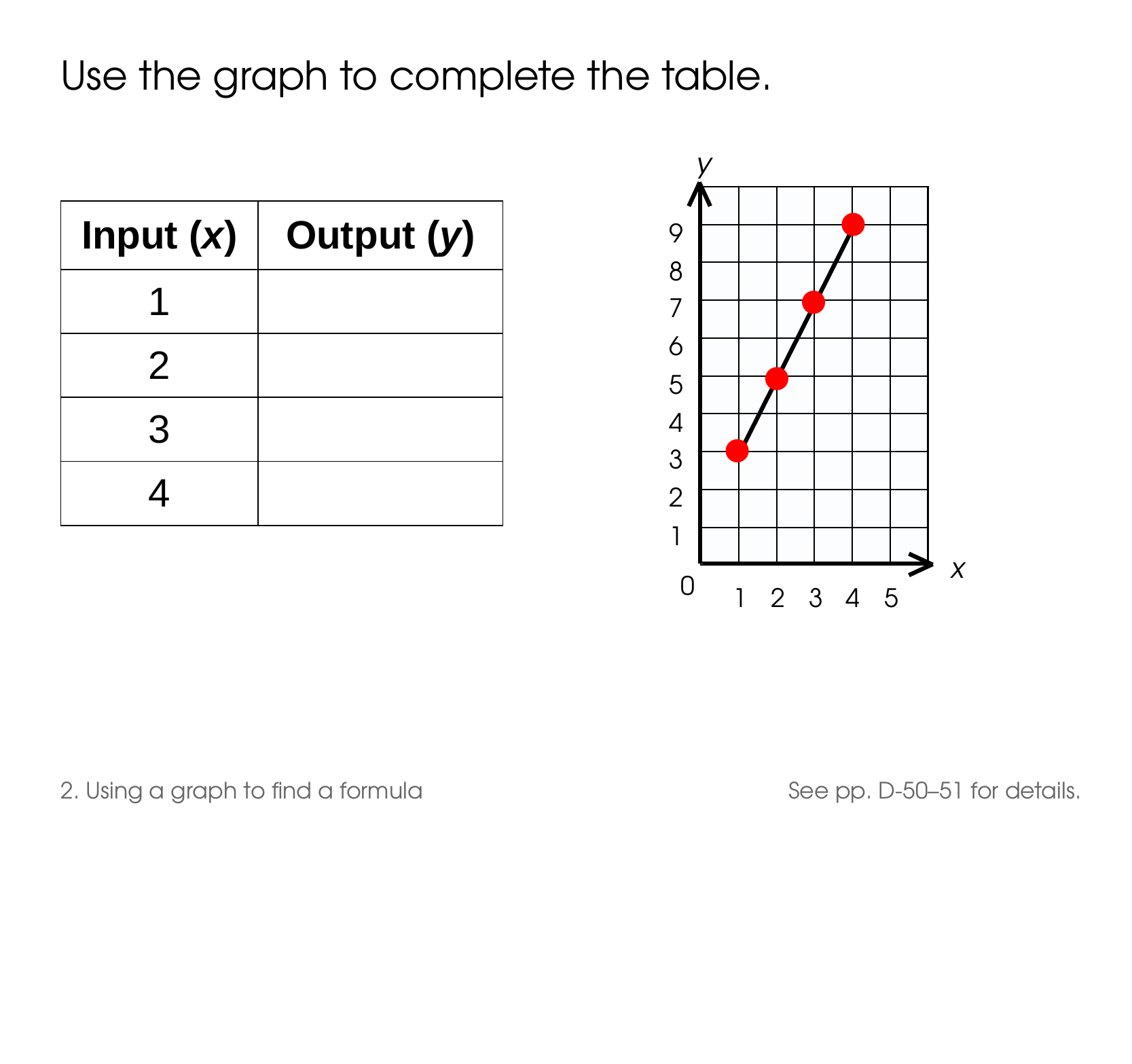

Use the graph to complete the table.
y

9

8
7

6
5

4
3

2
1
x
0
1
2
3
4
5
| Input (x) | Output (y) |
| --- | --- |
| 1 |  |
| 2 |  |
| 3 |  |
| 4 |  |
2. Using a graph to find a formula
See pp. D-50–51 for details.